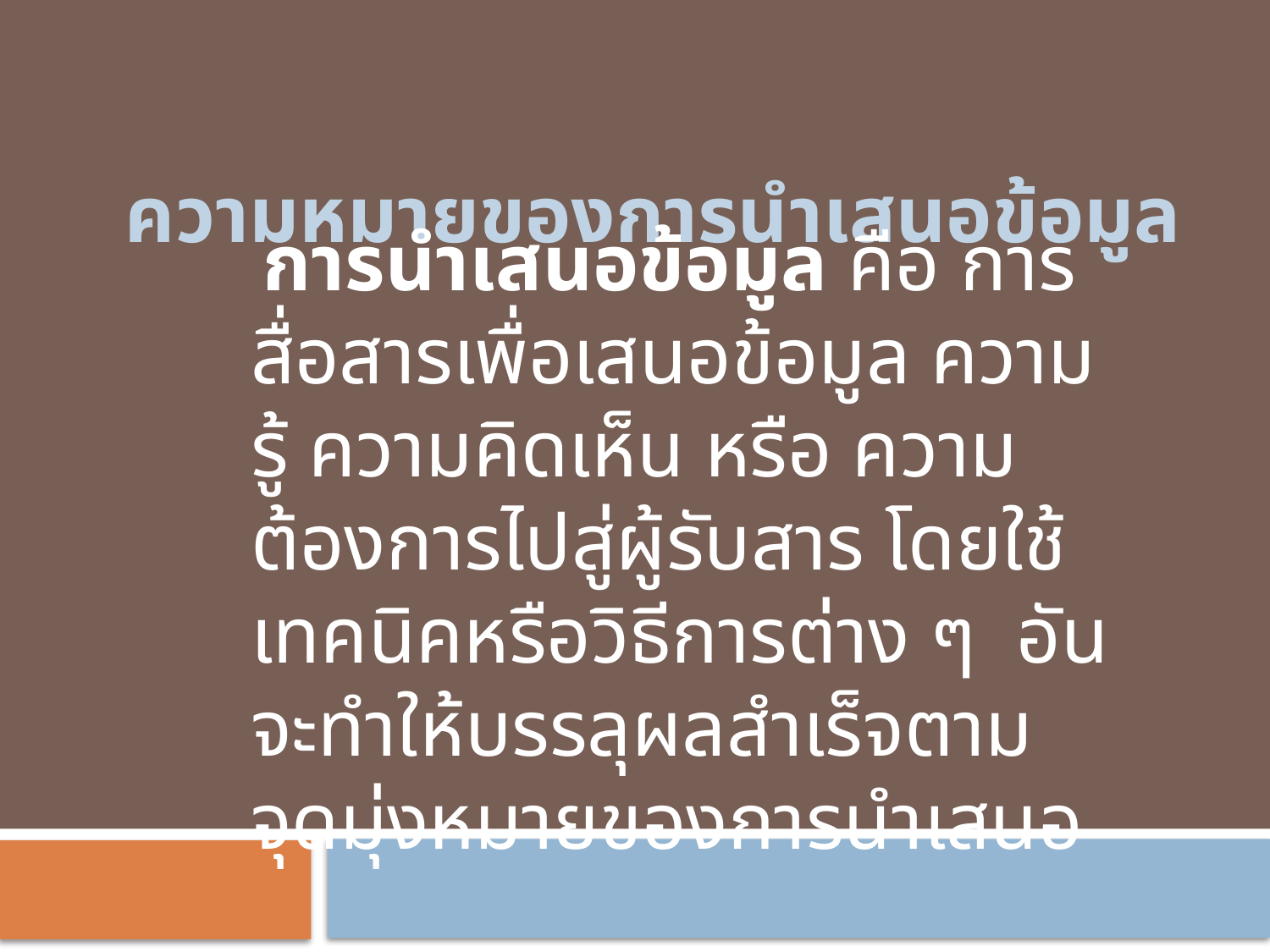

ความหมายของการนำเสนอข้อมูล
การนำเสนอข้อมูล คือ การสื่อสารเพื่อเสนอข้อมูล ความรู้ ความคิดเห็น หรือ ความต้องการไปสู่ผู้รับสาร โดยใช้เทคนิคหรือวิธีการต่าง ๆ  อันจะทำให้บรรลุผลสำเร็จตามจุดมุ่งหมายของการนำเสนอ